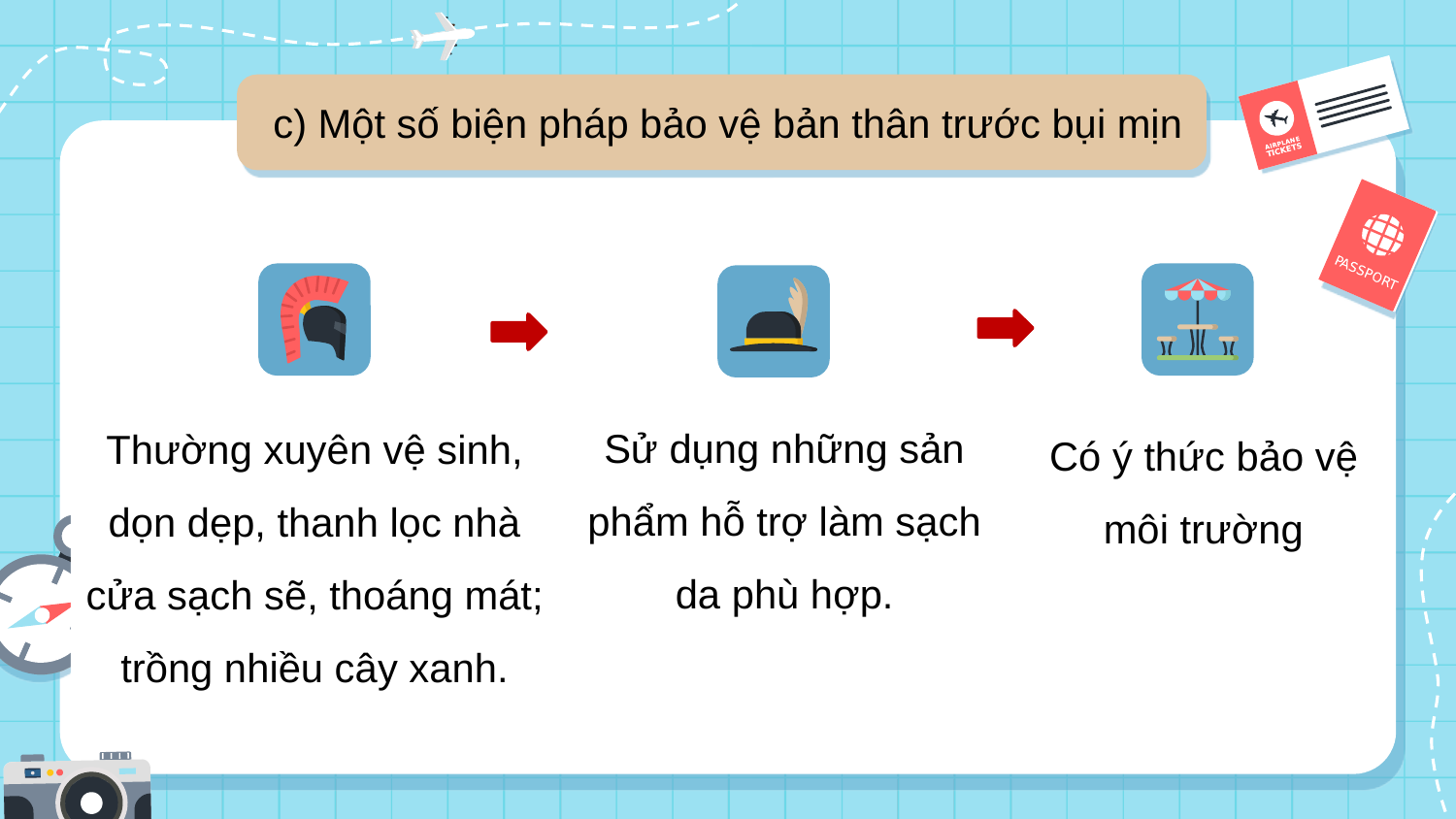

# c) Một số biện pháp bảo vệ bản thân trước bụi mịn

Sử dụng những sản phẩm hỗ trợ làm sạch da phù hợp.
Thường xuyên vệ sinh, dọn dẹp, thanh lọc nhà cửa sạch sẽ, thoáng mát; trồng nhiều cây xanh.
Có ý thức bảo vệ môi trường